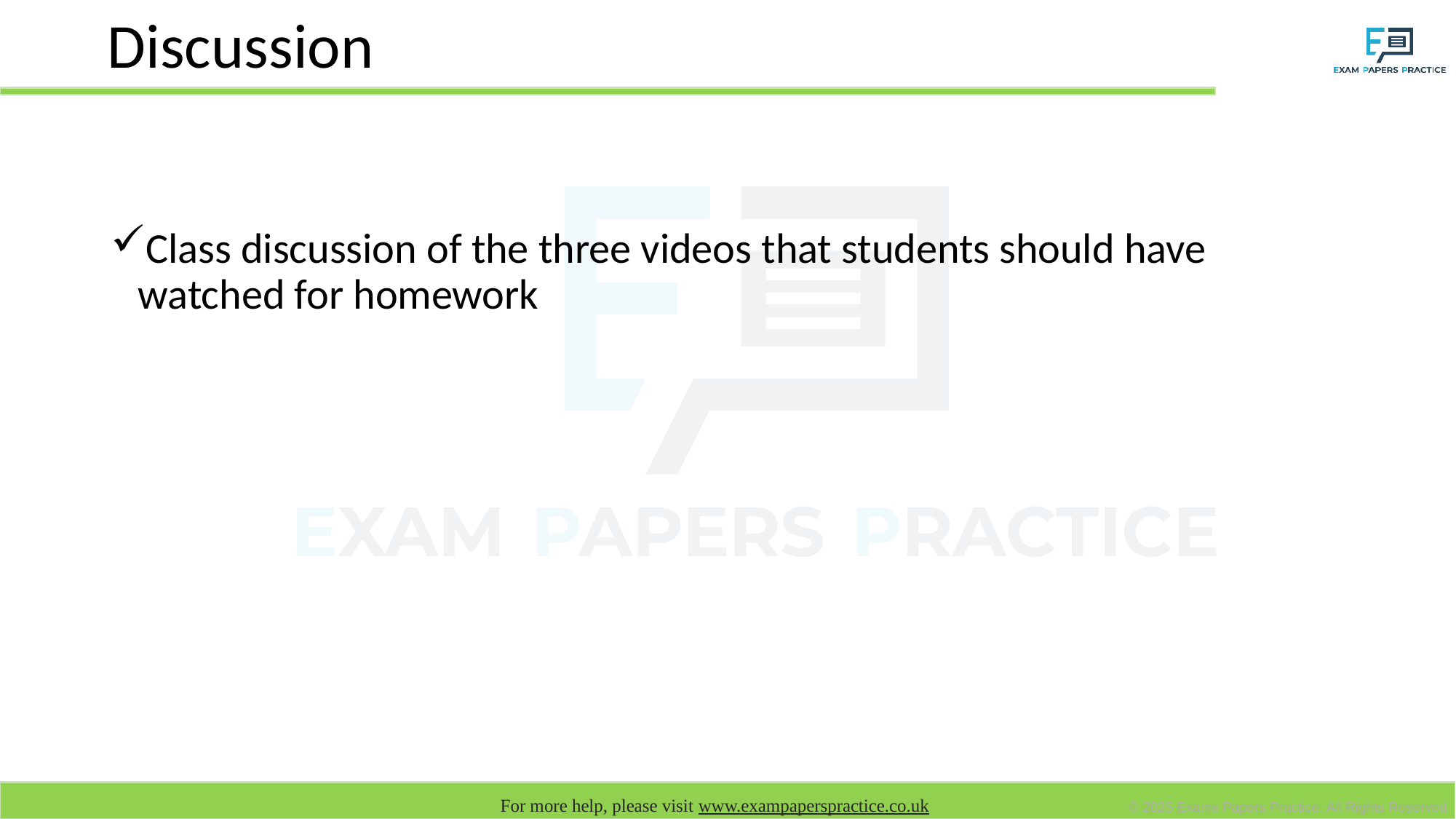

# Discussion
Class discussion of the three videos that students should have watched for homework